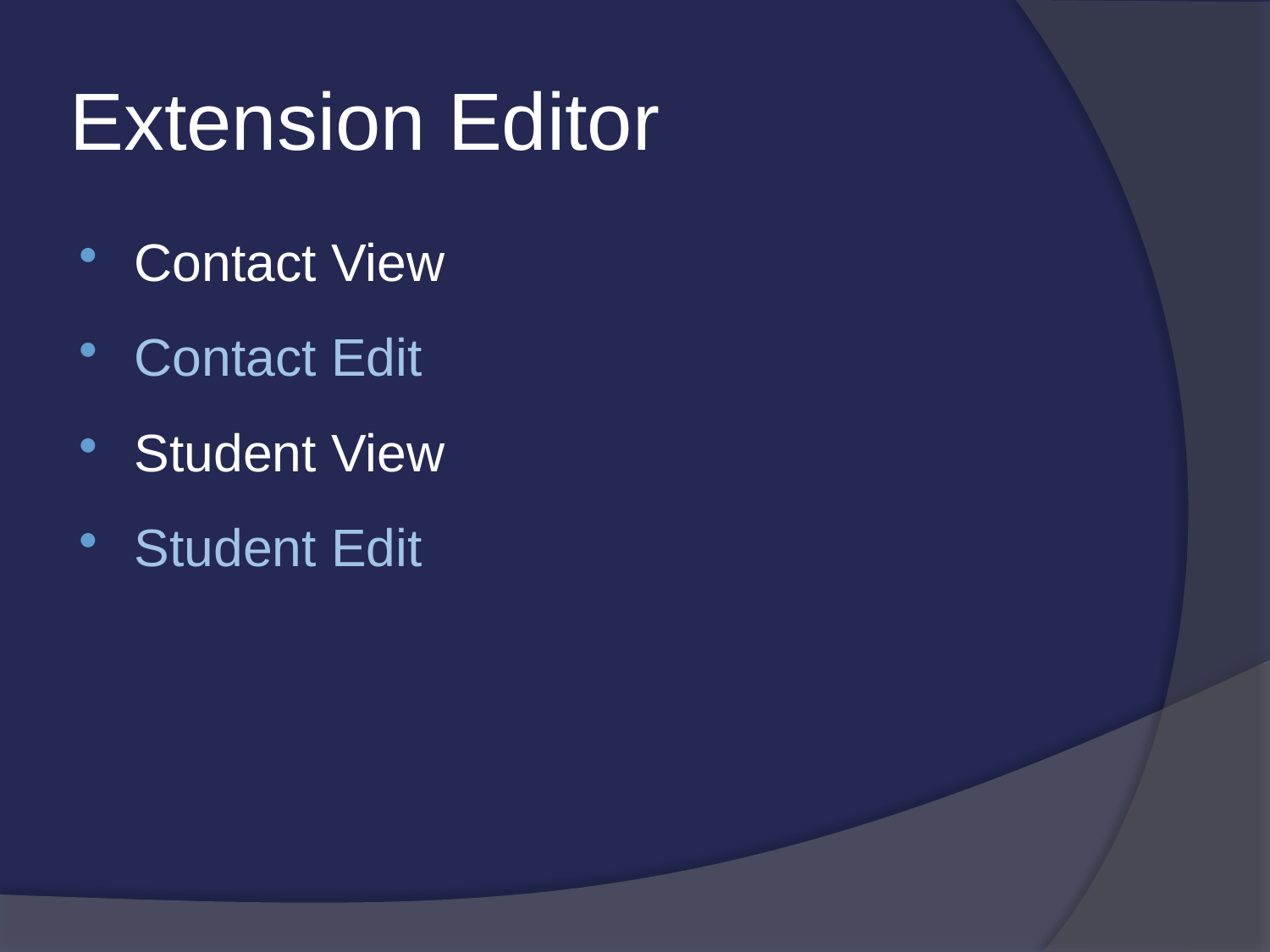

# Extension Editor
Contact View
Contact Edit
Student View
Student Edit